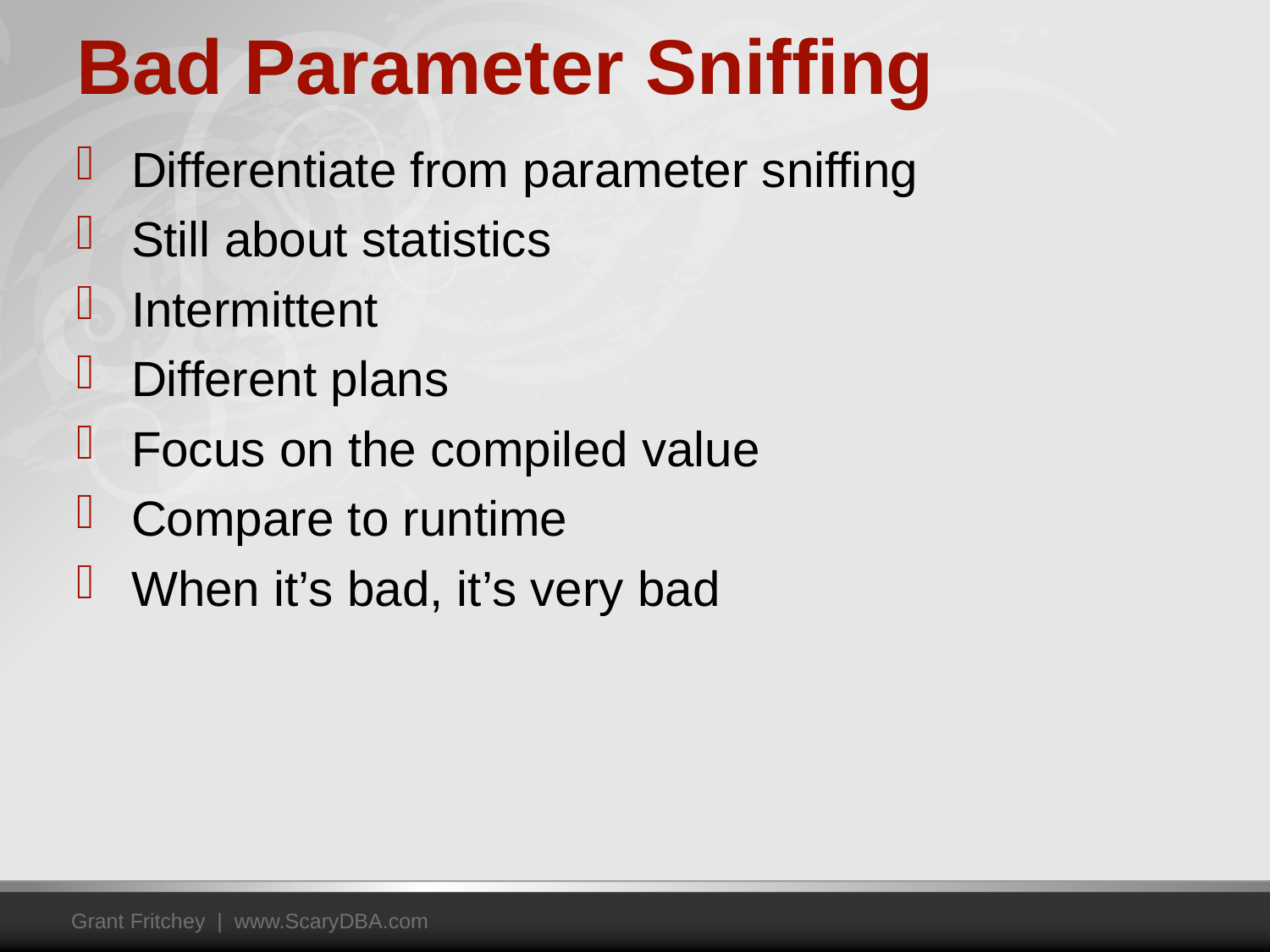

# Bad Parameter Sniffing
Differentiate from parameter sniffing
Still about statistics
Intermittent
Different plans
Focus on the compiled value
Compare to runtime
When it’s bad, it’s very bad